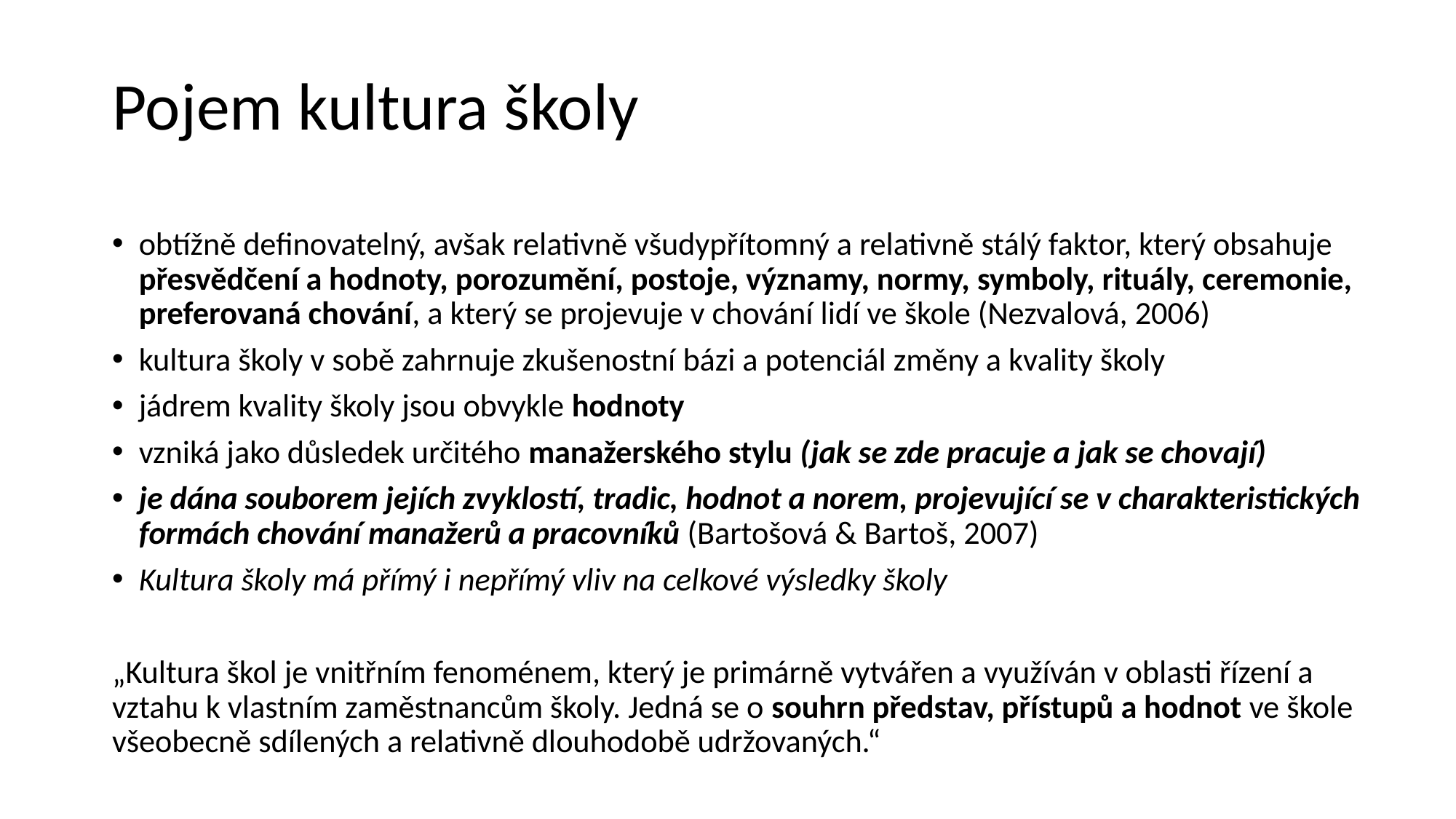

# Pojem kultura školy

obtížně definovatelný, avšak relativně všudypřítomný a relativně stálý faktor, který obsahuje přesvědčení a hodnoty, porozumění, postoje, významy, normy, symboly, rituály, ceremonie, preferovaná chování, a který se projevuje v chování lidí ve škole (Nezvalová, 2006)
kultura školy v sobě zahrnuje zkušenostní bázi a potenciál změny a kvality školy
jádrem kvality školy jsou obvykle hodnoty
vzniká jako důsledek určitého manažerského stylu (jak se zde pracuje a jak se chovají)
je dána souborem jejích zvyklostí, tradic, hodnot a norem, projevující se v charakteristických formách chování manažerů a pracovníků (Bartošová & Bartoš, 2007)
Kultura školy má přímý i nepřímý vliv na celkové výsledky školy

„Kultura škol je vnitřním fenoménem, který je primárně vytvářen a využíván v oblasti řízení a vztahu k vlastním zaměstnancům školy. Jedná se o souhrn představ, přístupů a hodnot ve škole všeobecně sdílených a relativně dlouhodobě udržovaných.“